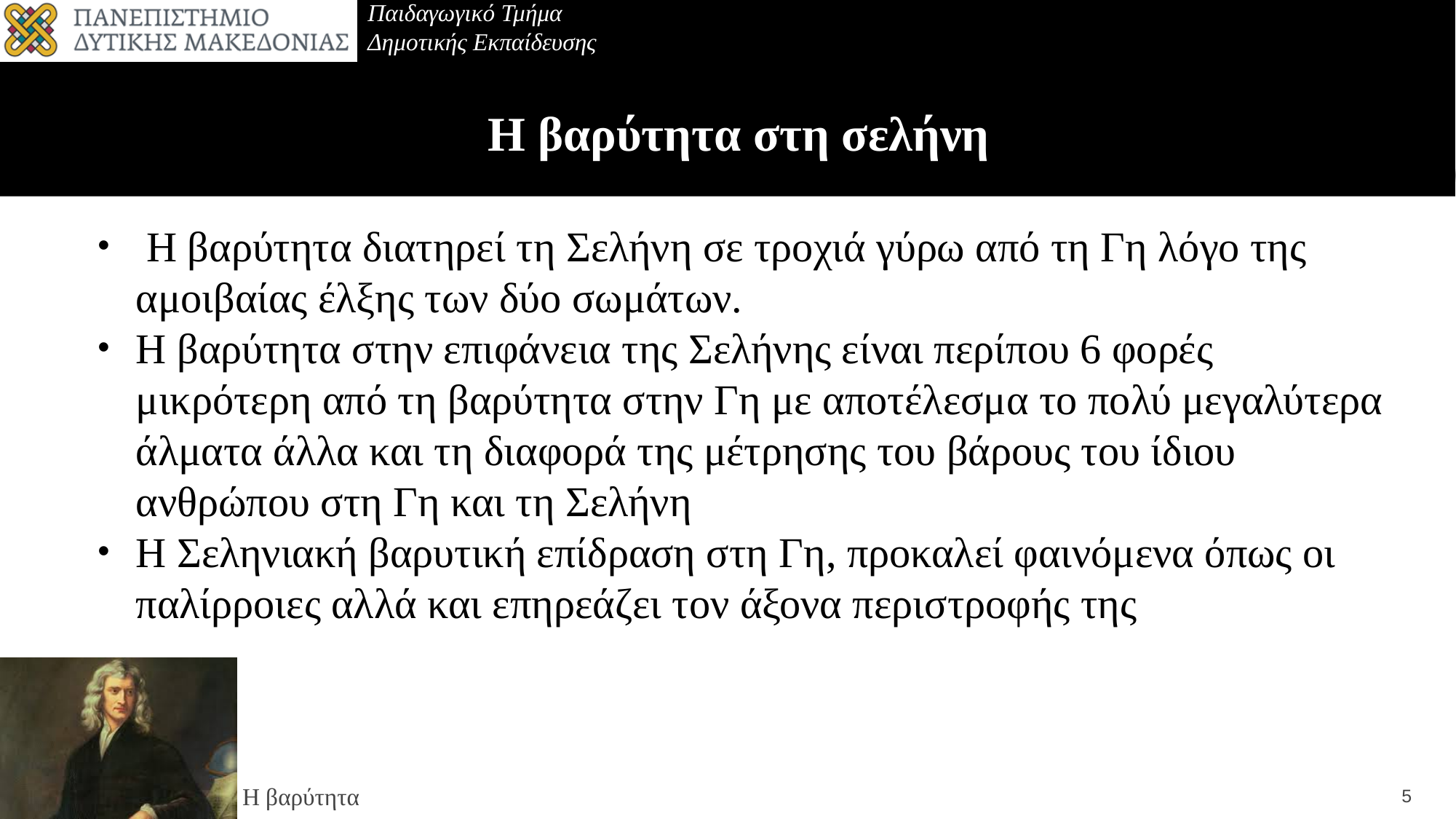

# Η βαρύτητα στη σελήνη
 Η βαρύτητα διατηρεί τη Σελήνη σε τροχιά γύρω από τη Γη λόγο της αμοιβαίας έλξης των δύο σωμάτων.
Η βαρύτητα στην επιφάνεια της Σελήνης είναι περίπου 6 φορές μικρότερη από τη βαρύτητα στην Γη με αποτέλεσμα το πολύ μεγαλύτερα άλματα άλλα και τη διαφορά της μέτρησης του βάρους του ίδιου ανθρώπου στη Γη και τη Σελήνη
Η Σεληνιακή βαρυτική επίδραση στη Γη, προκαλεί φαινόμενα όπως οι παλίρροιες αλλά και επηρεάζει τον άξονα περιστροφής της

5
Η βαρύτητα